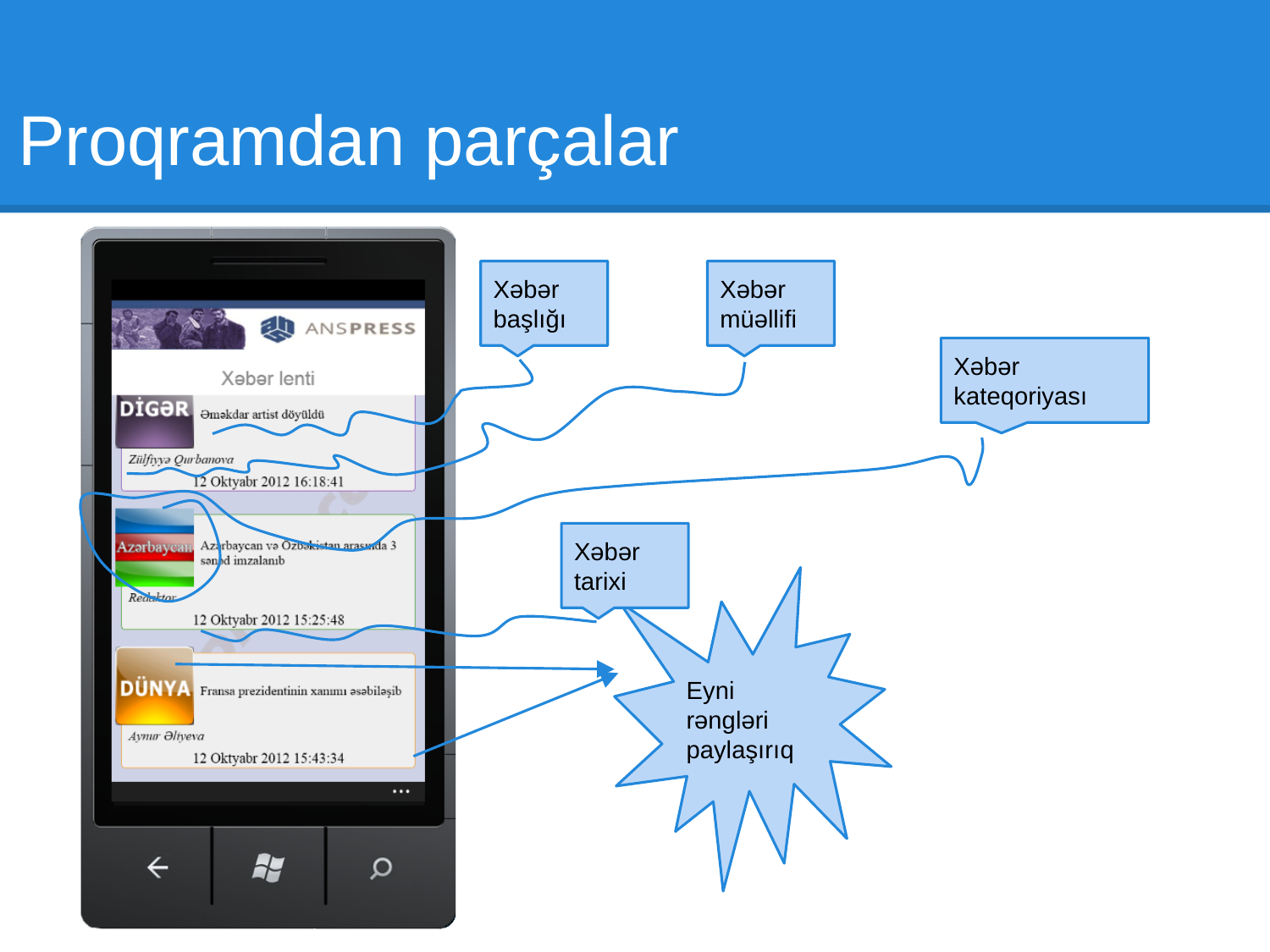

Proqramdan parçalar

Xəbər başlığı
Xəbər müəllifi
Xəbər kateqoriyası

Xəbər tarixi

Eyni rəngləri paylaşırıq